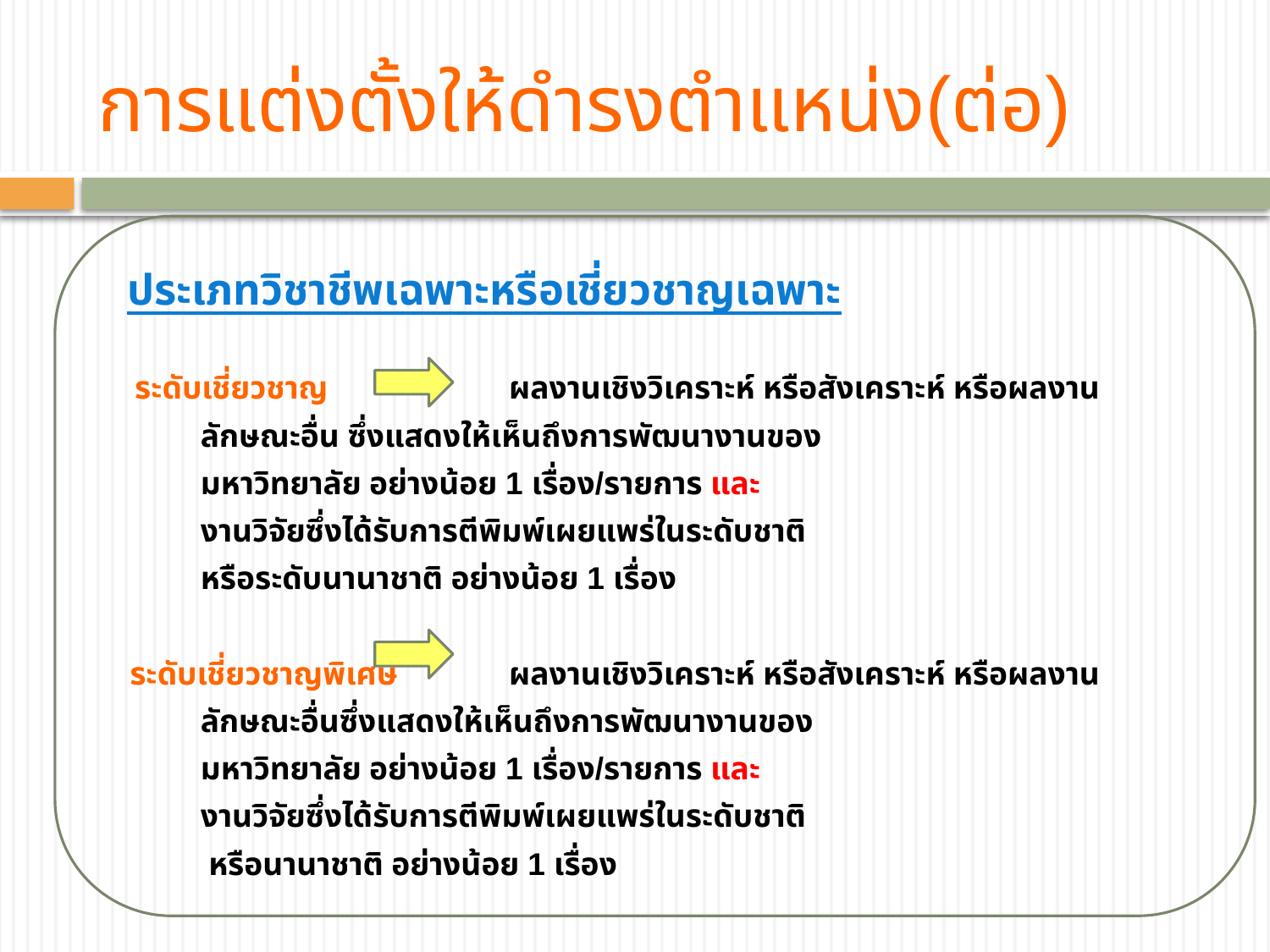

# การแต่งตั้งให้ดำรงตำแหน่ง(ต่อ)

    ประเภทวิชาชีพเฉพาะหรือเชี่ยวชาญเฉพาะ

     ระดับเชี่ยวชาญ    	  	ผลงานเชิงวิเคราะห์ หรือสังเคราะห์ หรือผลงาน
			ลักษณะอื่น ซึ่งแสดงให้เห็นถึงการพัฒนางานของ
			มหาวิทยาลัย อย่างน้อย 1 เรื่อง/รายการ และ
			งานวิจัยซึ่งได้รับการตีพิมพ์เผยแพร่ในระดับชาติ
			หรือระดับนานาชาติ อย่างน้อย 1 เรื่อง

    ระดับเชี่ยวชาญพิเศษ 	      	ผลงานเชิงวิเคราะห์ หรือสังเคราะห์ หรือผลงาน
			ลักษณะอื่นซึ่งแสดงให้เห็นถึงการพัฒนางานของ
			มหาวิทยาลัย อย่างน้อย 1 เรื่อง/รายการ และ
			งานวิจัยซึ่งได้รับการตีพิมพ์เผยแพร่ในระดับชาติ
			 หรือนานาชาติ อย่างน้อย 1 เรื่อง